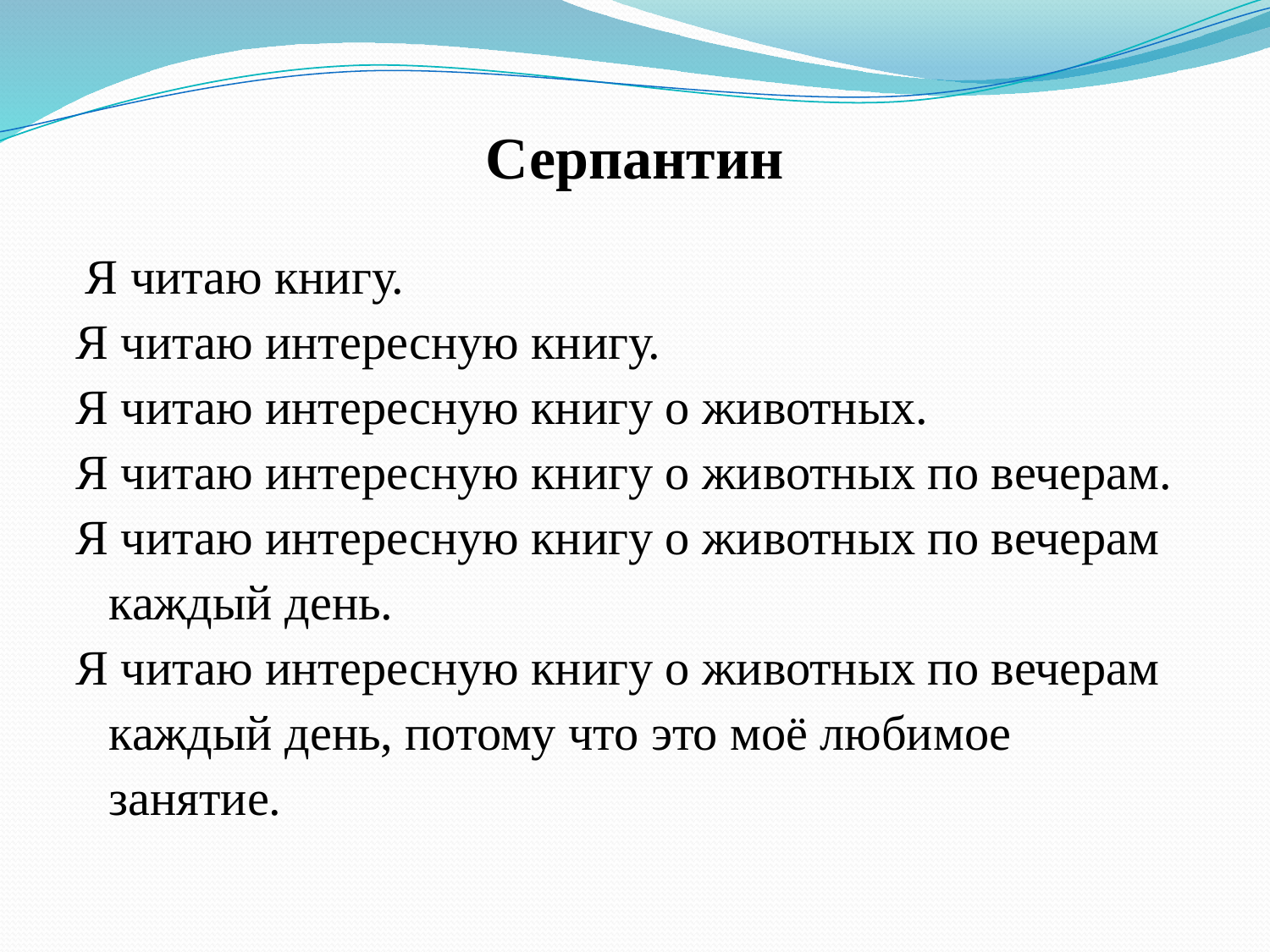

Серпантин

 Я читаю книгу.
Я читаю интересную книгу.
Я читаю интересную книгу о животных.
Я читаю интересную книгу о животных по вечерам.
Я читаю интересную книгу о животных по вечерам каждый день.
Я читаю интересную книгу о животных по вечерам каждый день, потому что это моё любимое занятие.